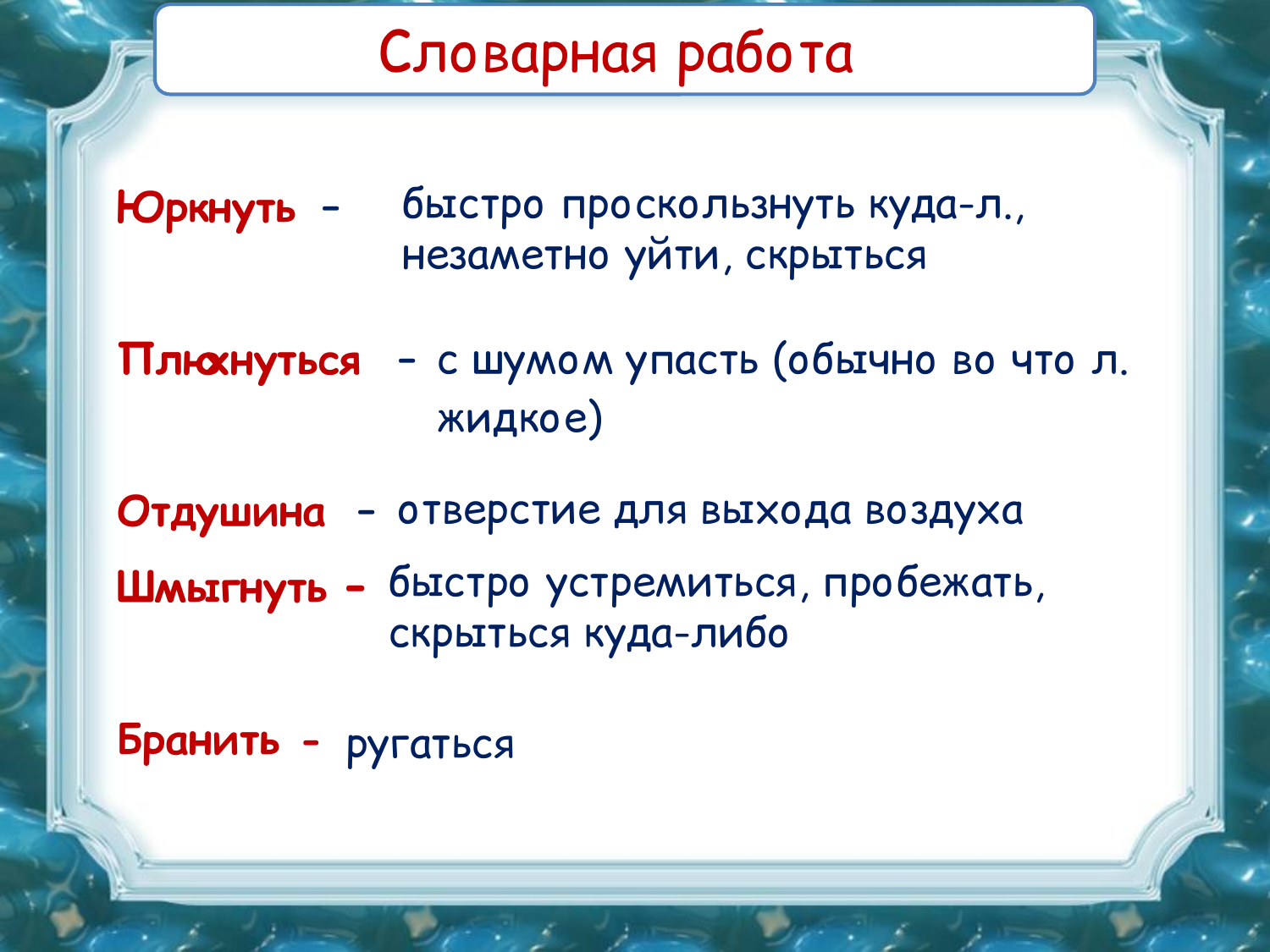

Словарная работа
Юркнуть  –

Плюхнуться  –

Отдушина  –
Шмыгнуть –

Бранить -

быстро проскользнуть куда-л.,
незаметно уйти, скрыться
с шумом упасть (обычно во что л. жидкое)

отверстие для выхода воздуха

быстро устремиться, пробежать, скрыться куда-либо
ругаться